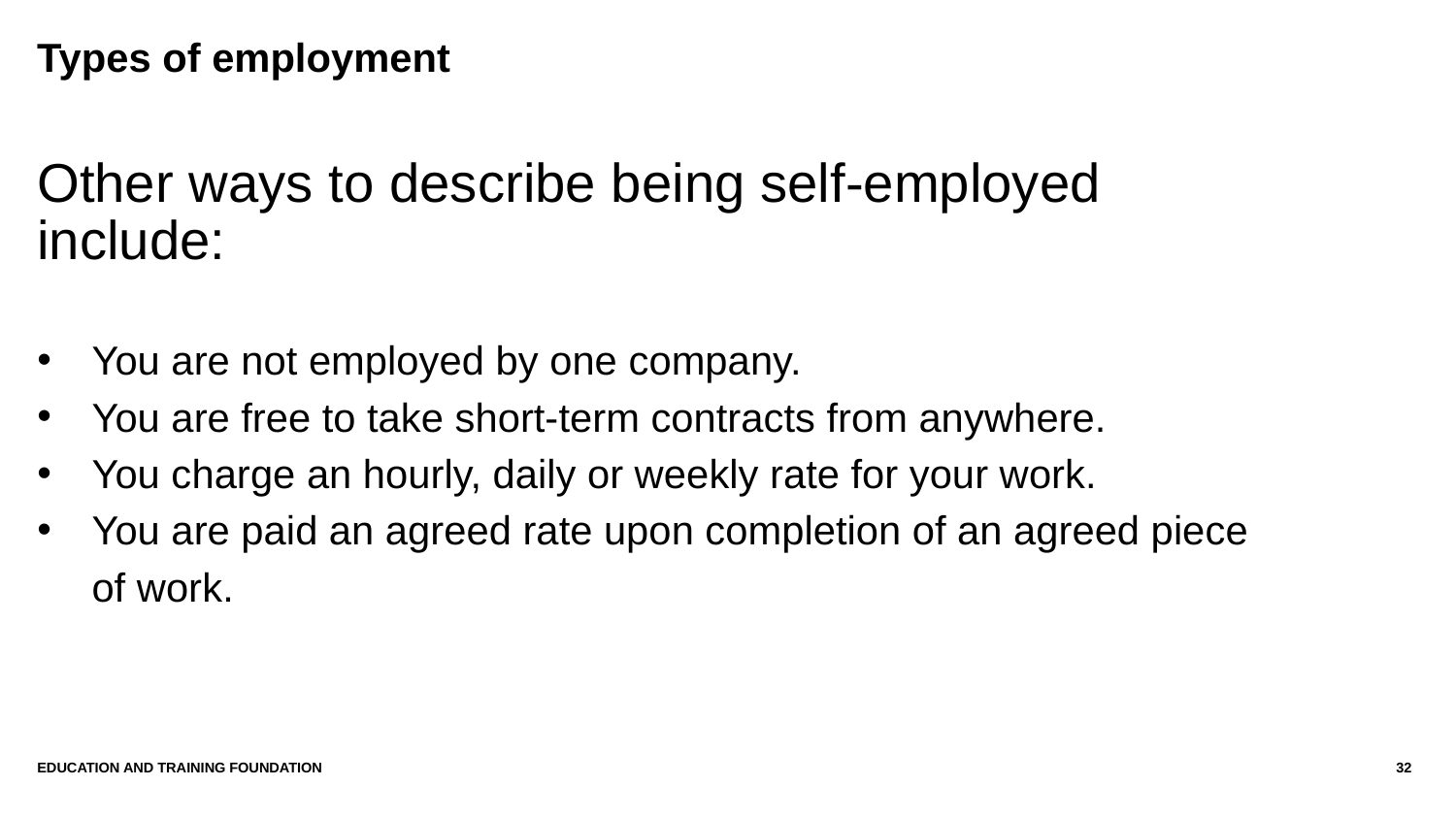

# Types of employment
Other ways to describe being self-employed include:

You are not employed by one company.
You are free to take short-term contracts from anywhere.
You charge an hourly, daily or weekly rate for your work.
You are paid an agreed rate upon completion of an agreed piece of work.

Education and Training Foundation
32